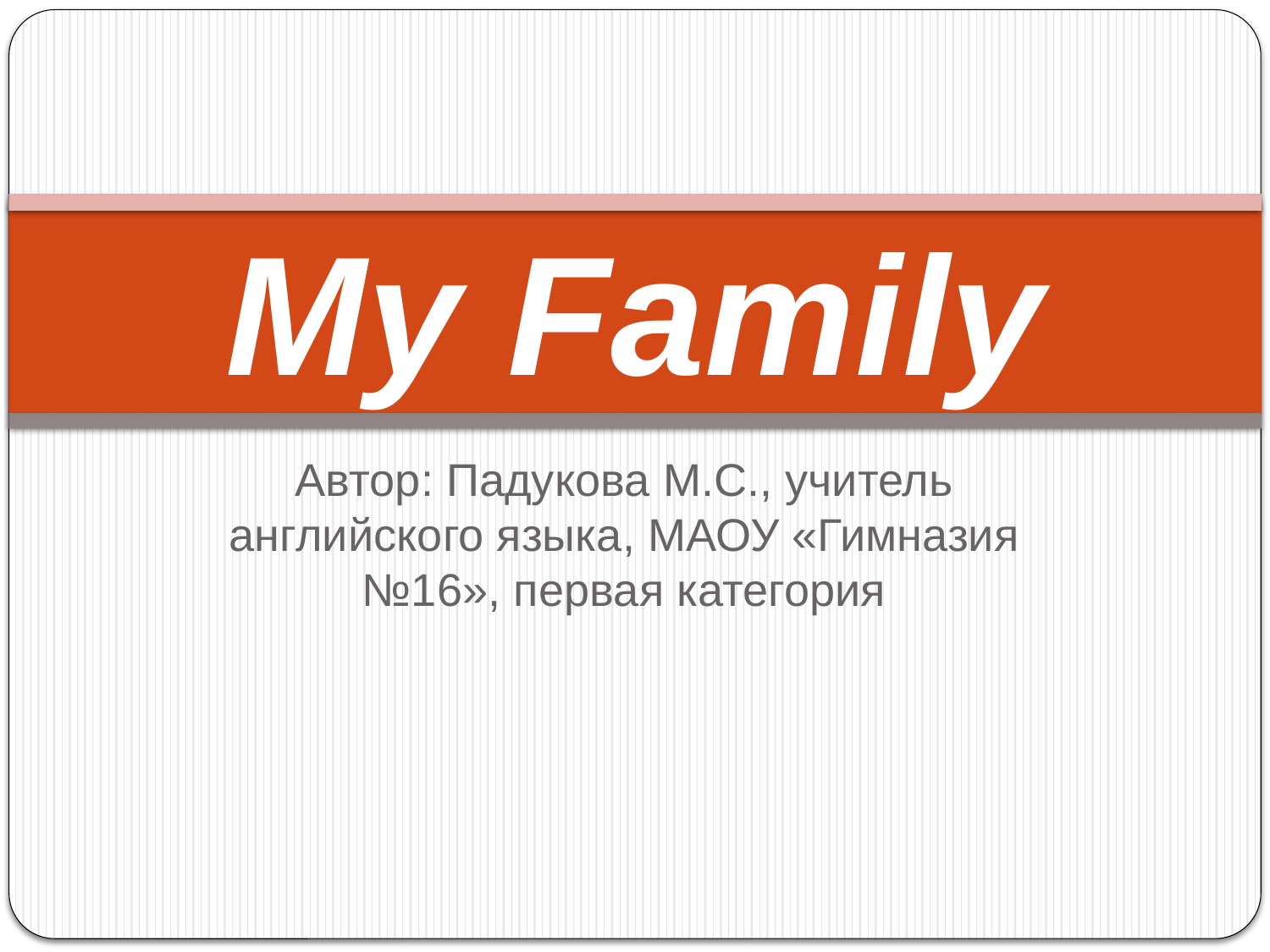

# My Family
Автор: Падукова М.С., учитель английского языка, МАОУ «Гимназия №16», первая категория